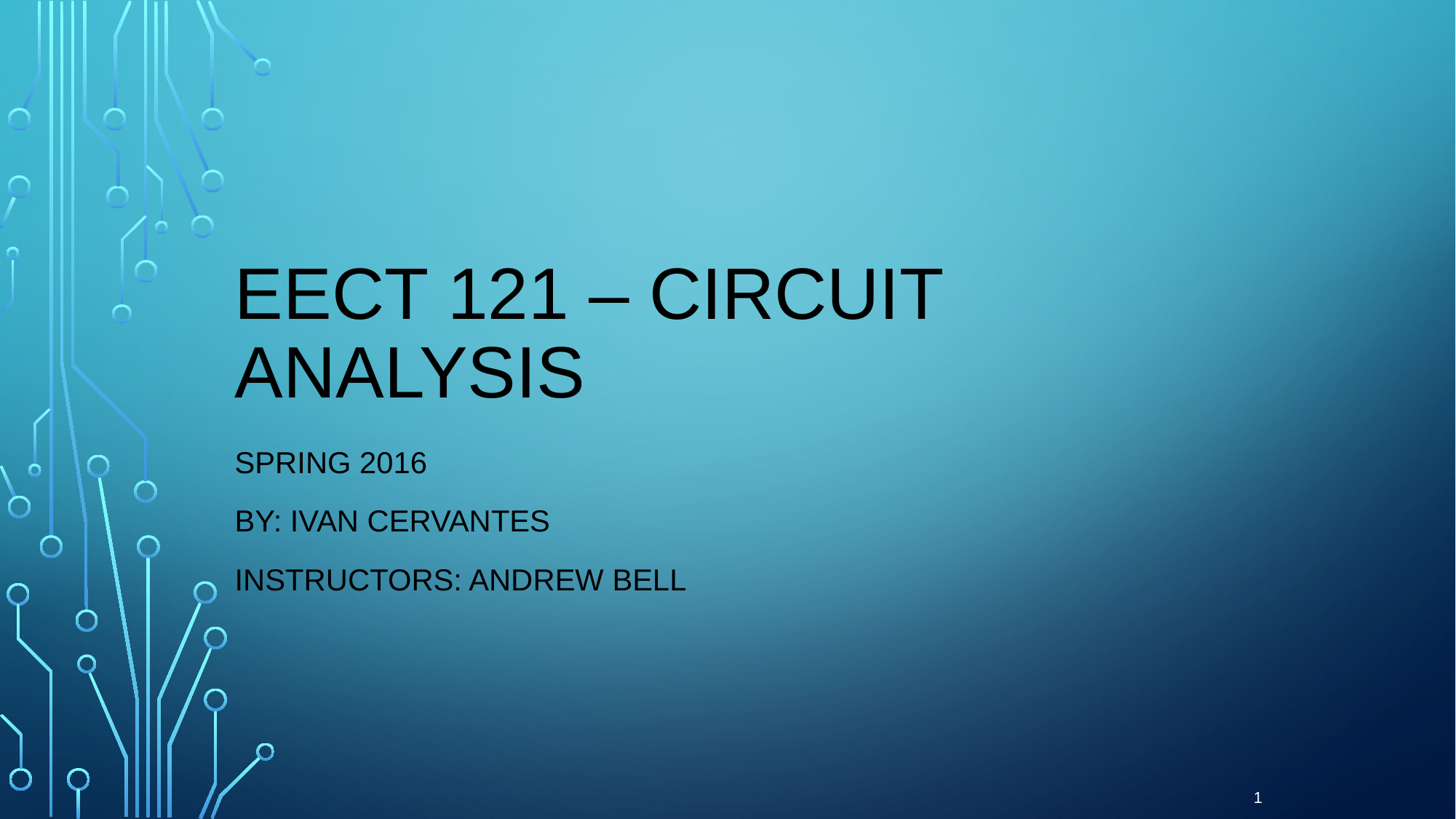

# EECT 121 – Circuit Analysis
Spring 2016
By: Ivan Cervantes
Instructors: Andrew bell
1